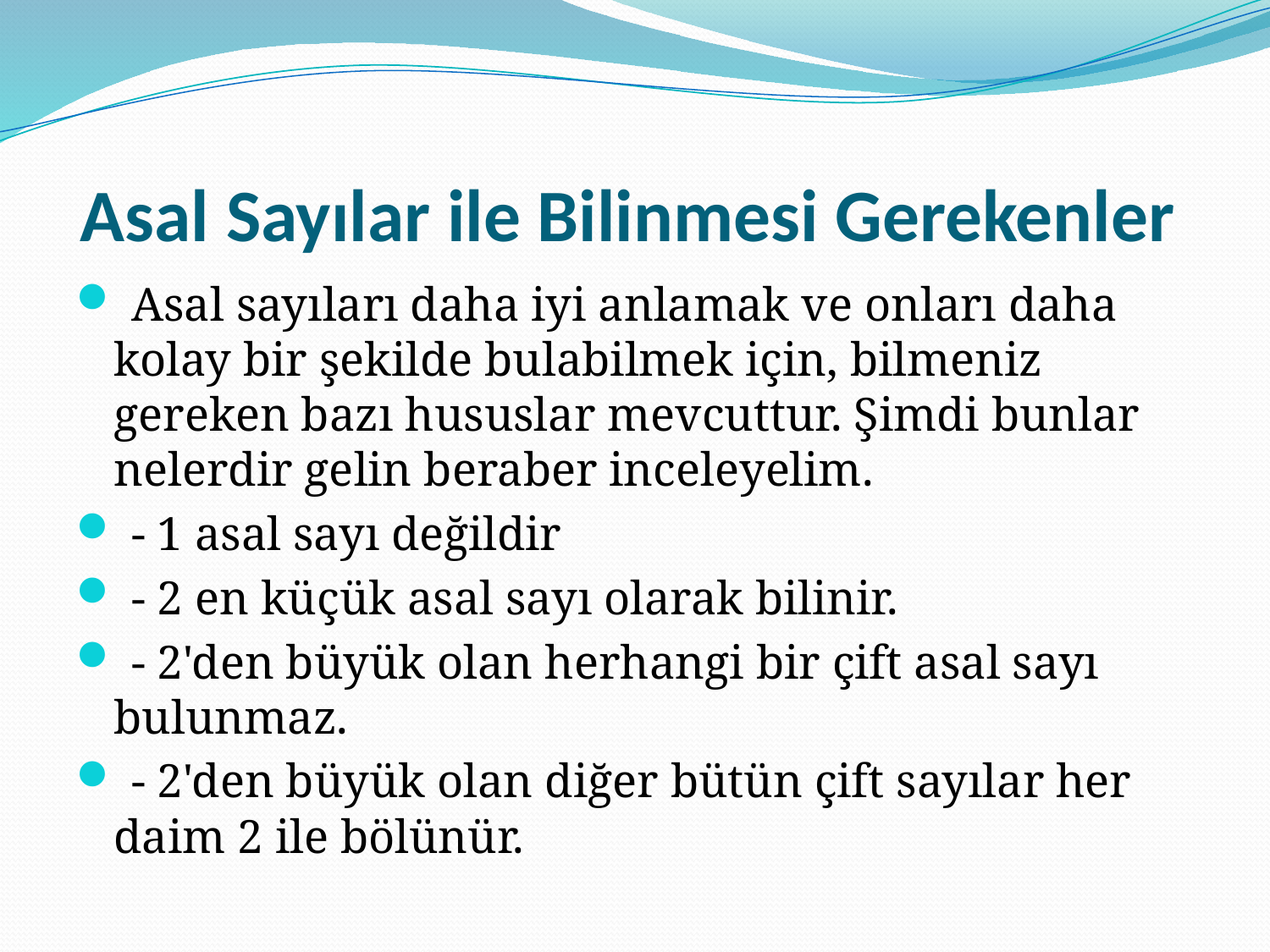

# Asal Sayılar ile Bilinmesi Gerekenler
 Asal sayıları daha iyi anlamak ve onları daha kolay bir şekilde bulabilmek için, bilmeniz gereken bazı hususlar mevcuttur. Şimdi bunlar nelerdir gelin beraber inceleyelim.
 - 1 asal sayı değildir
 - 2 en küçük asal sayı olarak bilinir.
 - 2'den büyük olan herhangi bir çift asal sayı bulunmaz.
 - 2'den büyük olan diğer bütün çift sayılar her daim 2 ile bölünür.